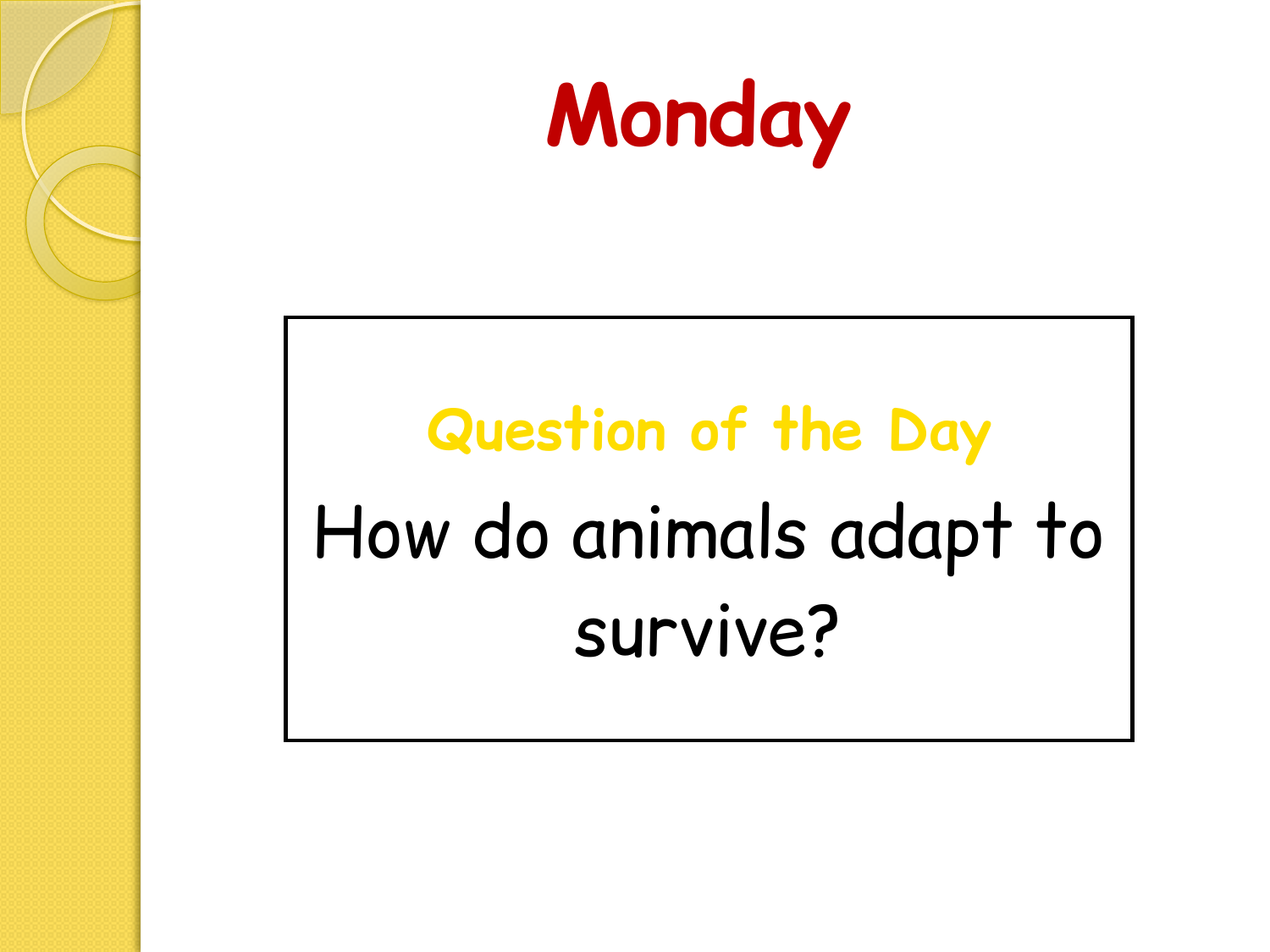

# Monday
| Question of the Day How do animals adapt to survive? |
| --- |